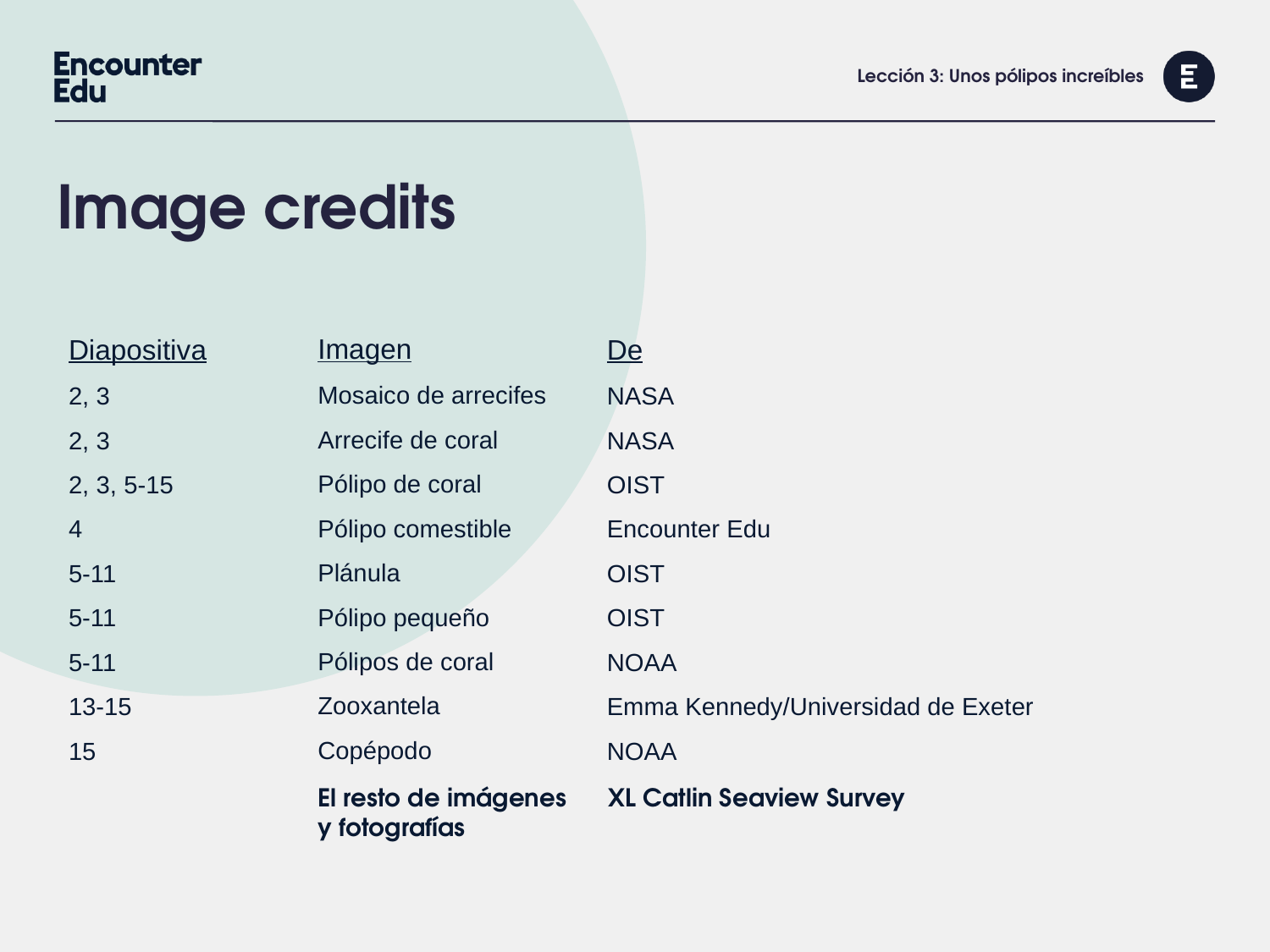

# Lección 3: Unos pólipos increíbles
Imagen
Mosaico de arrecifes
Arrecife de coral
Pólipo de coral
Pólipo comestible
Plánula
Pólipo pequeño
Pólipos de coral
Zooxantela
Copépodo
Diapositiva
2, 3
2, 3
2, 3, 5-15
4
5-11
5-11
5-11
13-15
15
De
NASA
NASA
OIST
Encounter Edu
OIST
OIST
NOAA
Emma Kennedy/Universidad de Exeter
NOAA
El resto de imágenes      XL Catlin Seaview Survey
y fotografías